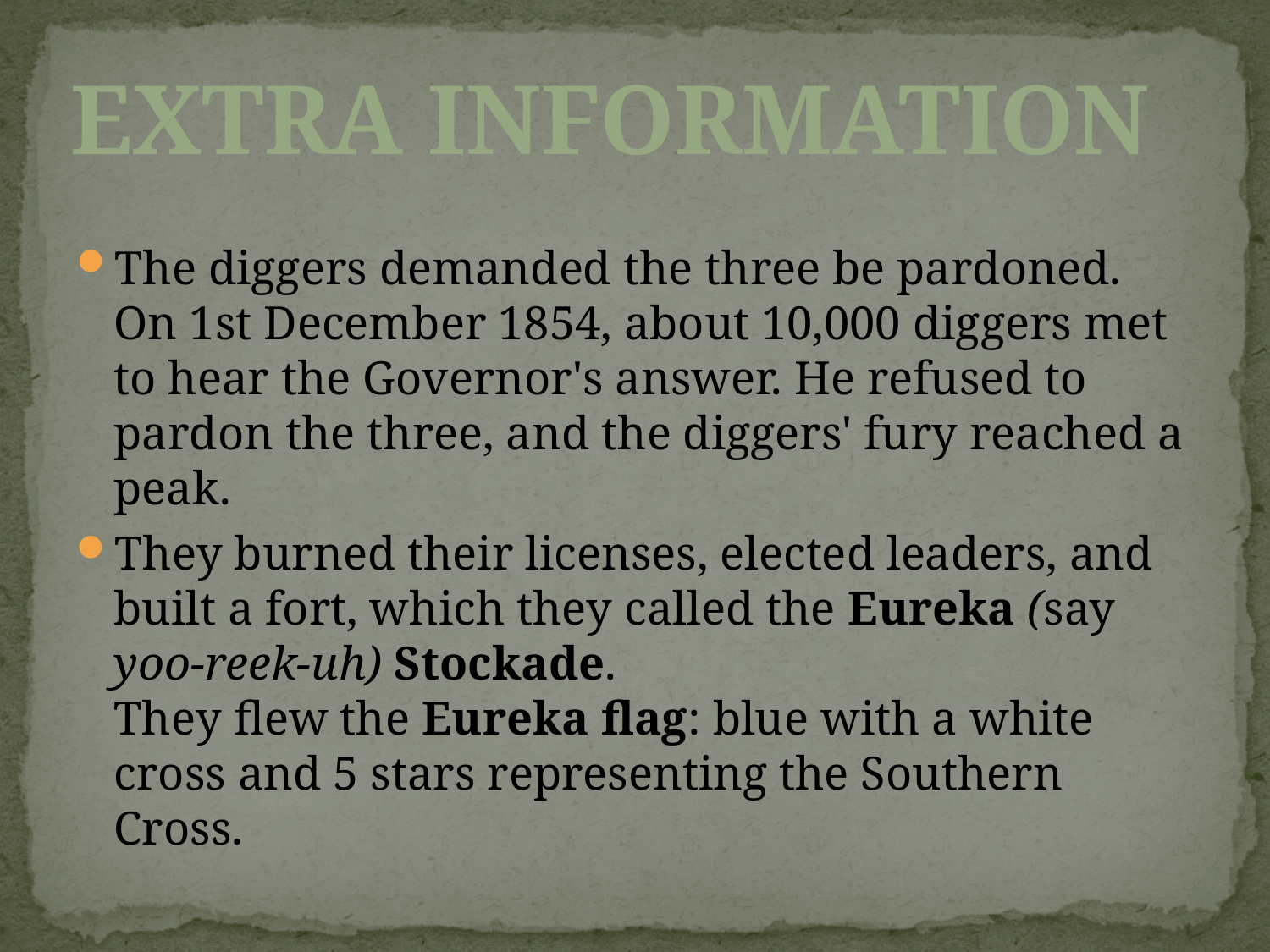

Extra Information
The diggers demanded the three be pardoned. On 1st December 1854, about 10,000 diggers met to hear the Governor's answer. He refused to pardon the three, and the diggers' fury reached a peak.
They burned their licenses, elected leaders, and built a fort, which they called the Eureka (say yoo-reek-uh) Stockade.
They flew the Eureka flag: blue with a white cross and 5 stars representing the Southern Cross.